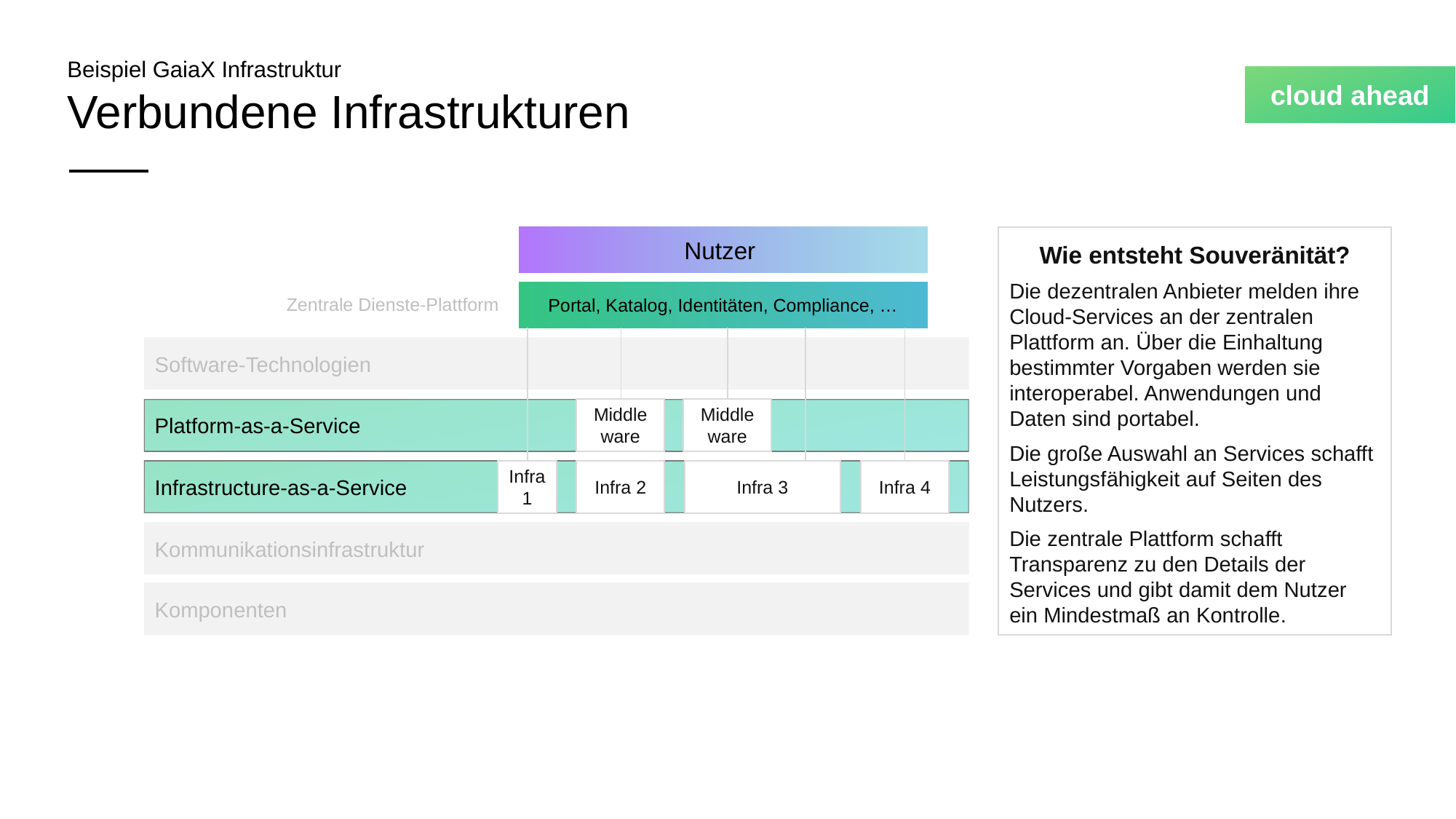

# Beispiel GaiaX Infrastruktur Verbundene Infrastrukturen
Nutzer
Wie entsteht Souveränität?
Die dezentralen Anbieter melden ihre Cloud-Services an der zentralen Plattform an. Über die Einhaltung bestimmter Vorgaben werden sie interoperabel. Anwendungen und Daten sind portabel.
Die große Auswahl an Services schafft Leistungsfähigkeit auf Seiten des Nutzers.
Die zentrale Plattform schafft Transparenz zu den Details der Services und gibt damit dem Nutzer ein Mindestmaß an Kontrolle.

Portal, Katalog, Identitäten, Compliance, …
Zentrale Dienste-Plattform
Software-Technologien
Platform-as-a-Service
Infrastructure-as-a-Service
Kommunikationsinfrastruktur
Komponenten
Middleware
Middleware
Infra 1
Infra 2
Infra 3
Infra 4